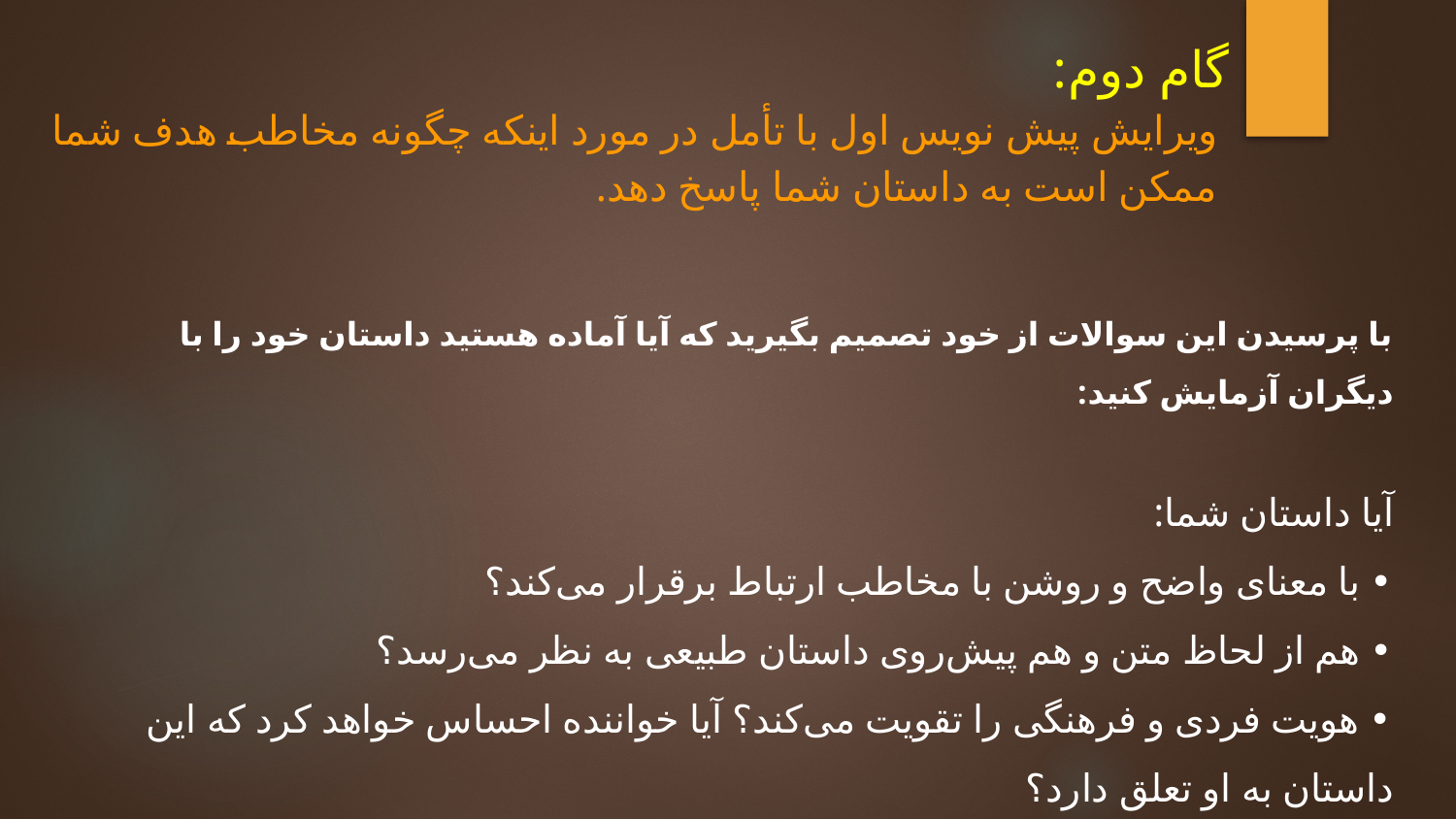

گام دوم:
                 ویرایش پیش نویس اول با تأمل در مورد اینکه چگونه مخاطب هدف شما
               ممکن است به داستان شما پاسخ دهد.

با پرسیدن این سوالات از خود تصمیم بگیرید که آیا آماده هستید داستان خود را با دیگران آزمایش کنید:

آیا داستان شما:
• با معنای واضح و روشن با مخاطب ارتباط برقرار می‌کند؟
• هم از لحاظ متن و هم پیش‌‌روی داستان طبیعی به نظر می‌رسد؟
• هویت فردی و فرهنگی را تقویت می‌کند؟ آیا خواننده احساس خواهد کرد که این داستان به او تعلق دارد؟